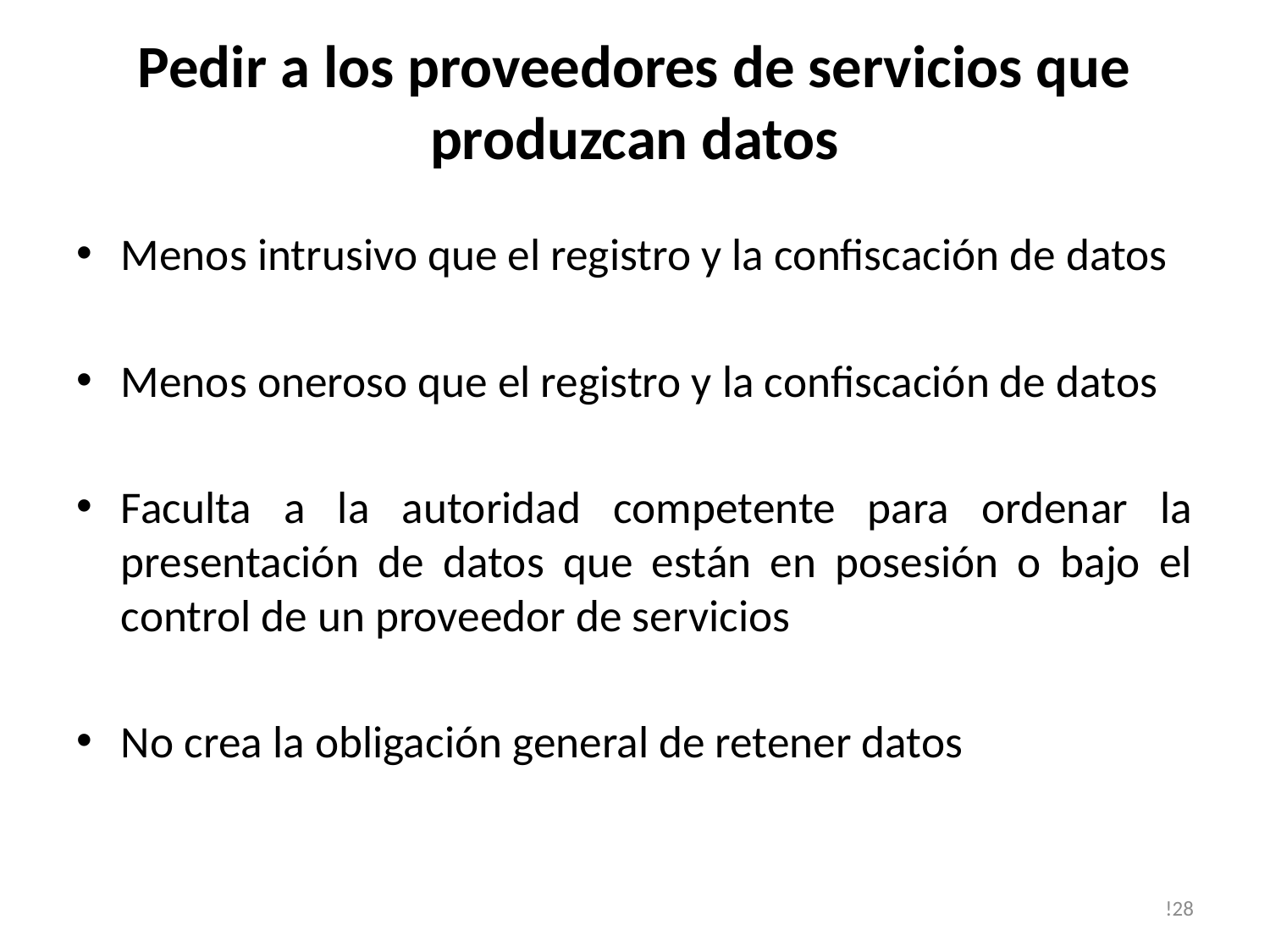

# Pedir a los proveedores de servicios que produzcan datos
Menos intrusivo que el registro y la confiscación de datos

Menos oneroso que el registro y la confiscación de datos

Faculta a la autoridad competente para ordenar la presentación de datos que están en posesión o bajo el control de un proveedor de servicios

No crea la obligación general de retener datos

!28